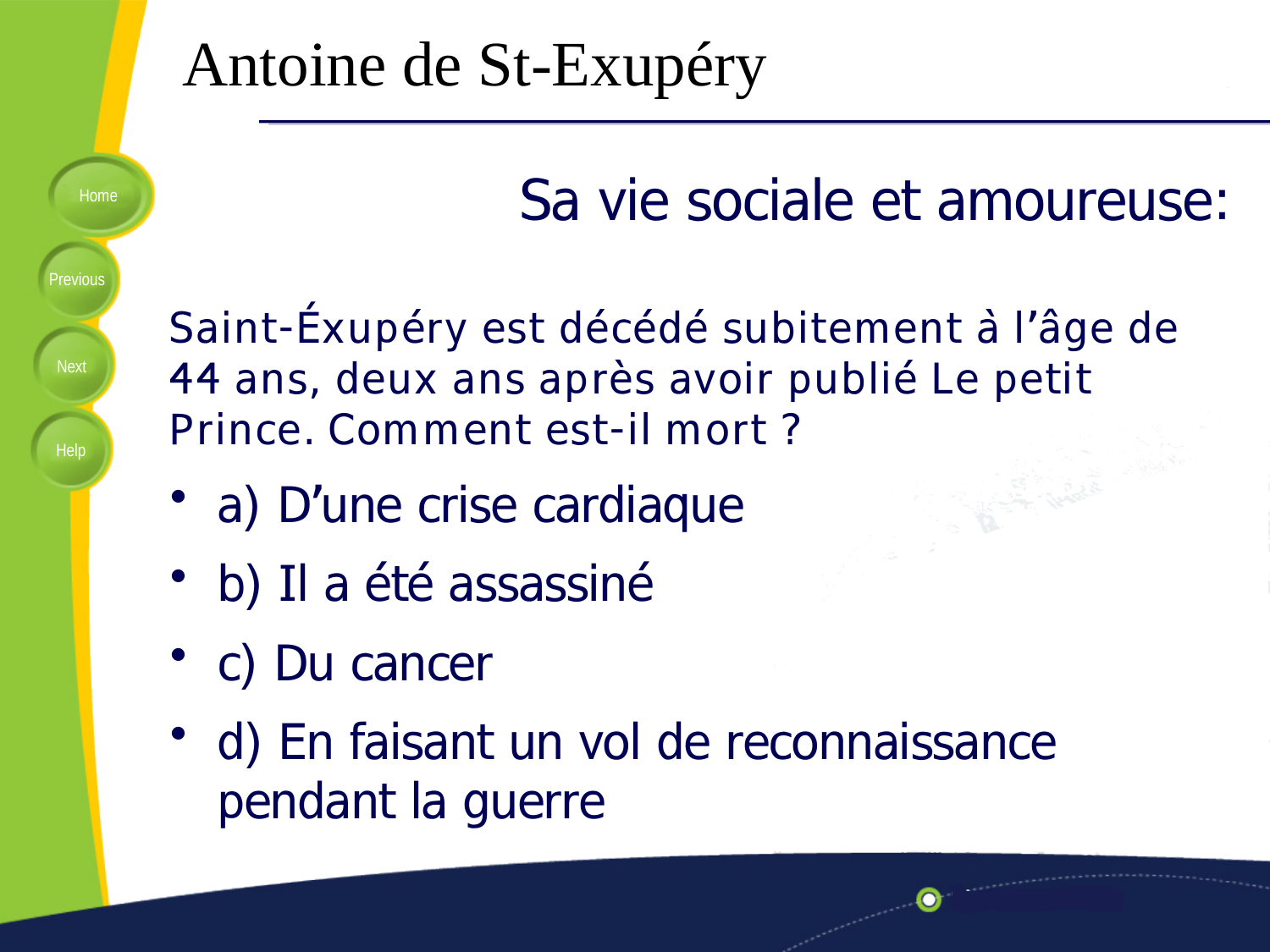

Antoine de St-Exupéry
# Sa vie sociale et amoureuse:
Saint-Éxupéry est décédé subitement à l’âge de 44 ans, deux ans après avoir publié Le petit Prince. Comment est-il mort ?
a) D’une crise cardiaque
b) Il a été assassiné
c) Du cancer
d) En faisant un vol de reconnaissance pendant la guerre